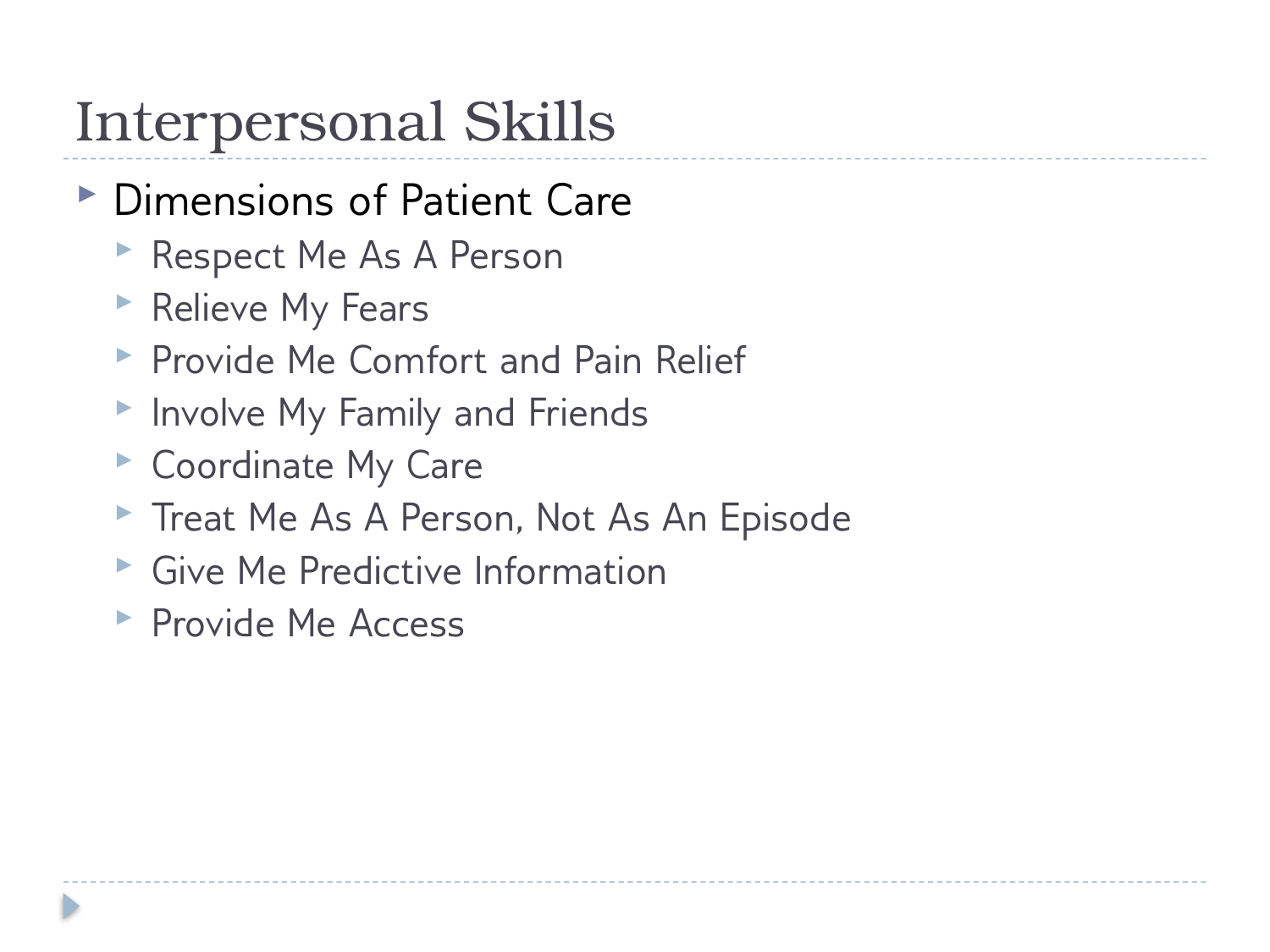

# Interpersonal Skills
Dimensions of Patient Care
Respect Me As A Person
Relieve My Fears
Provide Me Comfort and Pain Relief
Involve My Family and Friends
Coordinate My Care
Treat Me As A Person, Not As An Episode
Give Me Predictive Information
Provide Me Access